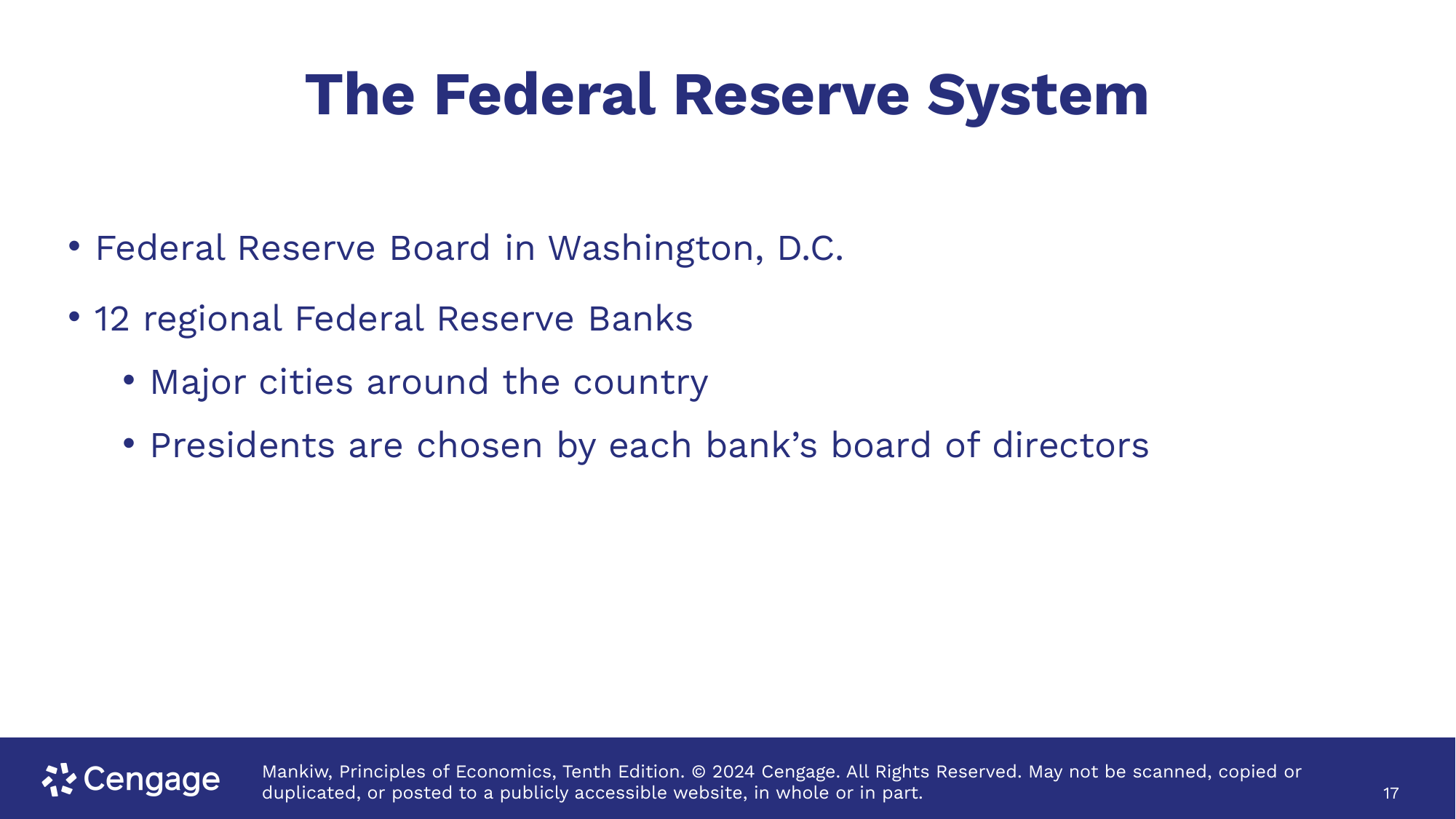

# The Federal Reserve System
Federal Reserve Board in Washington, D.C.
12 regional Federal Reserve Banks
Major cities around the country
Presidents are chosen by each bank’s board of directors